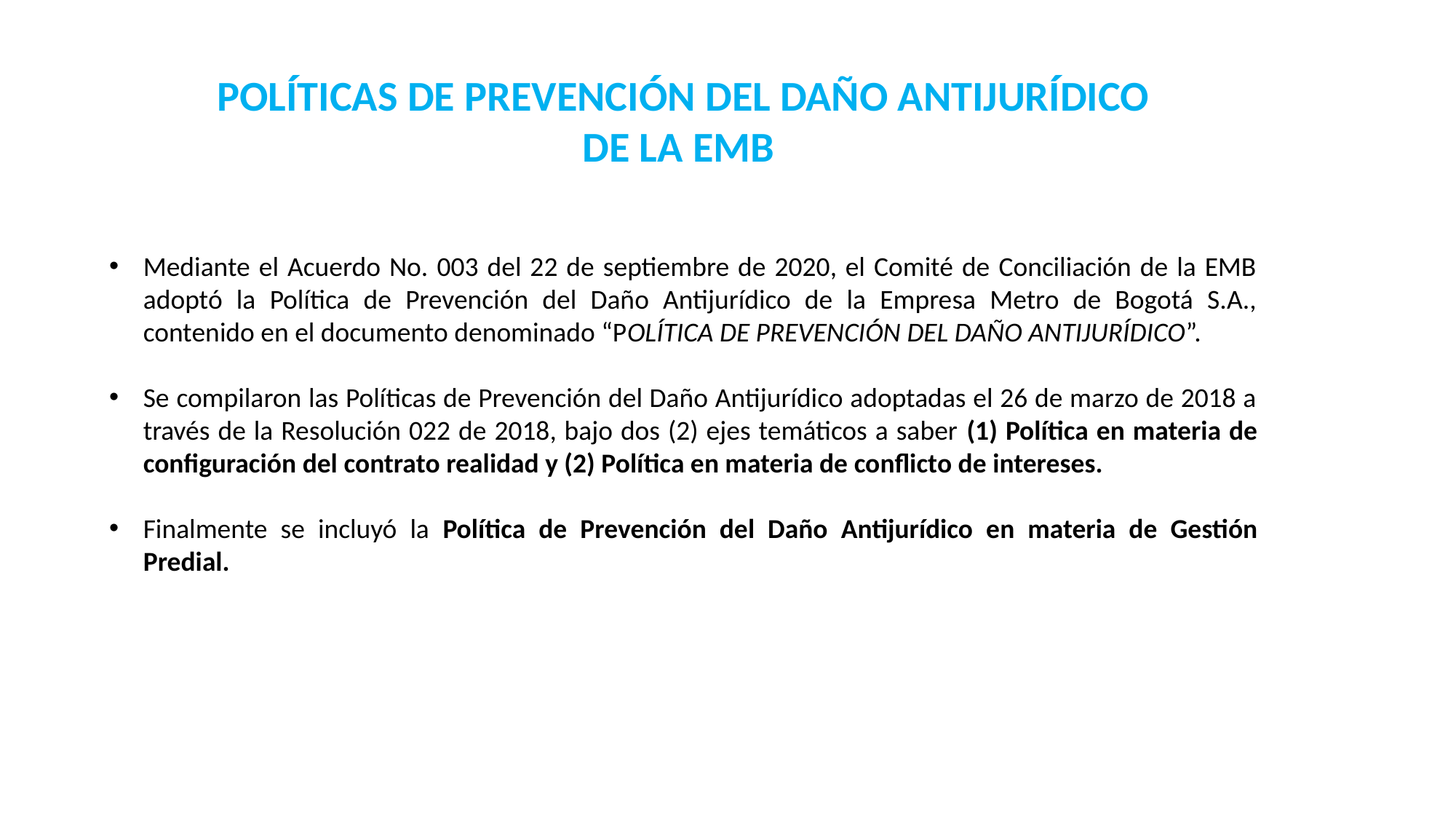

POLÍTICAS DE PREVENCIÓN DEL DAÑO ANTIJURÍDICO DE LA EMB
Mediante el Acuerdo No. 003 del 22 de septiembre de 2020, el Comité de Conciliación de la EMB adoptó la Política de Prevención del Daño Antijurídico de la Empresa Metro de Bogotá S.A., contenido en el documento denominado “POLÍTICA DE PREVENCIÓN DEL DAÑO ANTIJURÍDICO”.

Se compilaron las Políticas de Prevención del Daño Antijurídico adoptadas el 26 de marzo de 2018 a través de la Resolución 022 de 2018, bajo dos (2) ejes temáticos a saber (1) Política en materia de configuración del contrato realidad y (2) Política en materia de conflicto de intereses.

Finalmente se incluyó la Política de Prevención del Daño Antijurídico en materia de Gestión Predial.